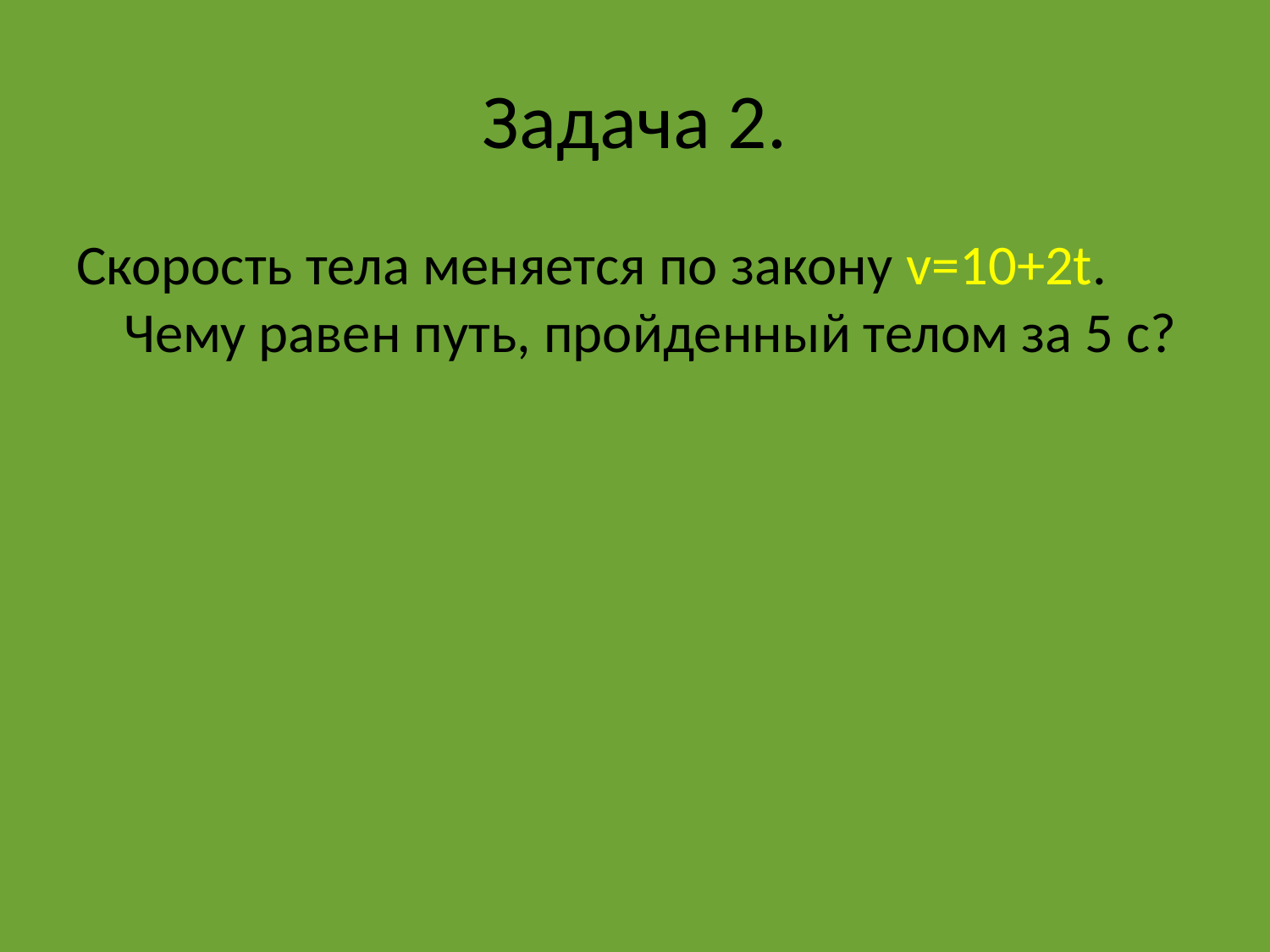

# Задача 2.
Скорость тела меняется по закону v=10+2t. Чему равен путь, пройденный телом за 5 с?